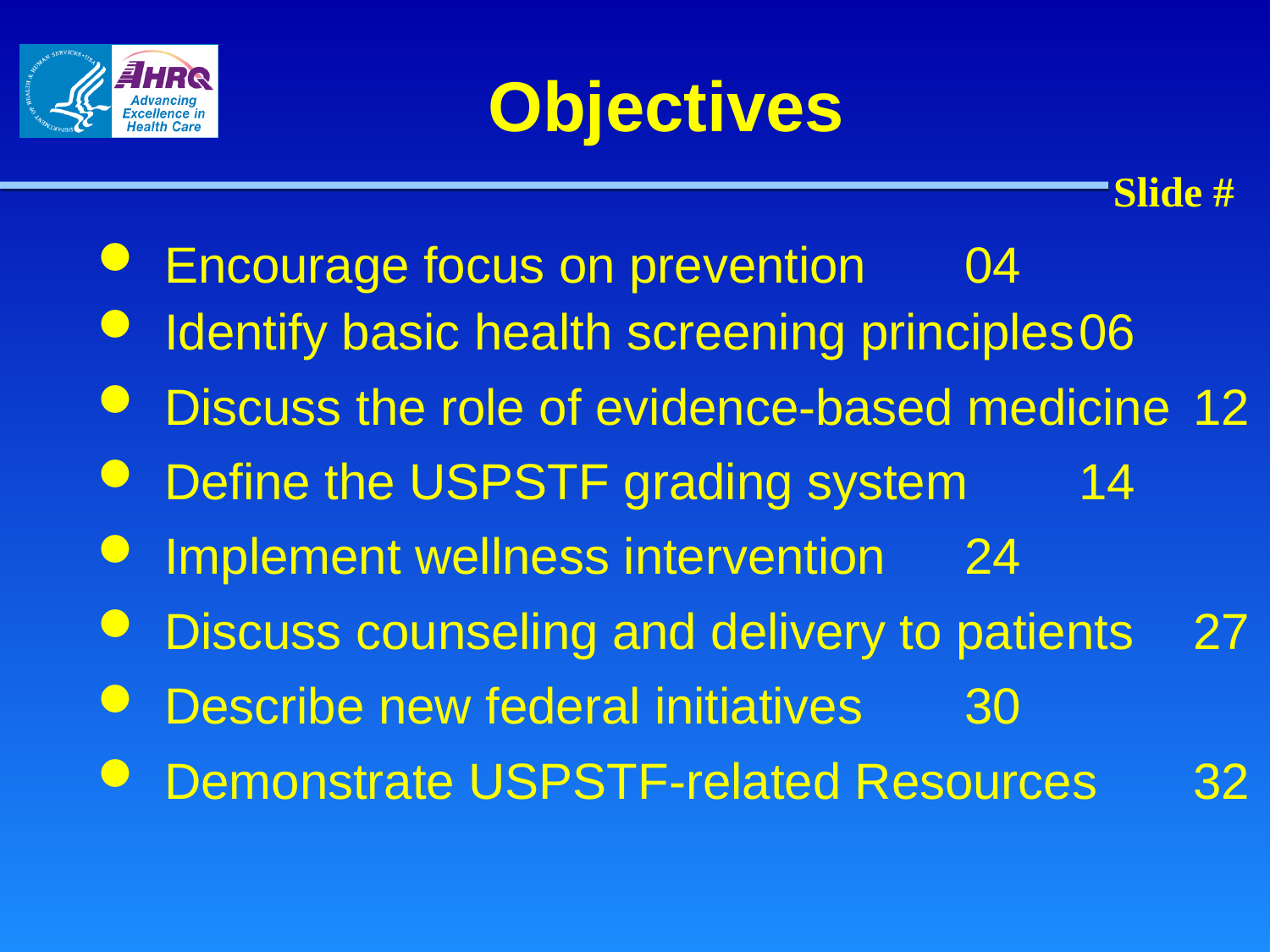

# Objectives
       Slide #
Encourage focus on prevention			04
Identify basic health screening principles	06
Discuss the role of evidence-based medicine	12
Define the USPSTF grading system		14
Implement wellness intervention 			24
Discuss counseling and delivery to patients 	27
Describe new federal initiatives			30
Demonstrate USPSTF-related Resources	32